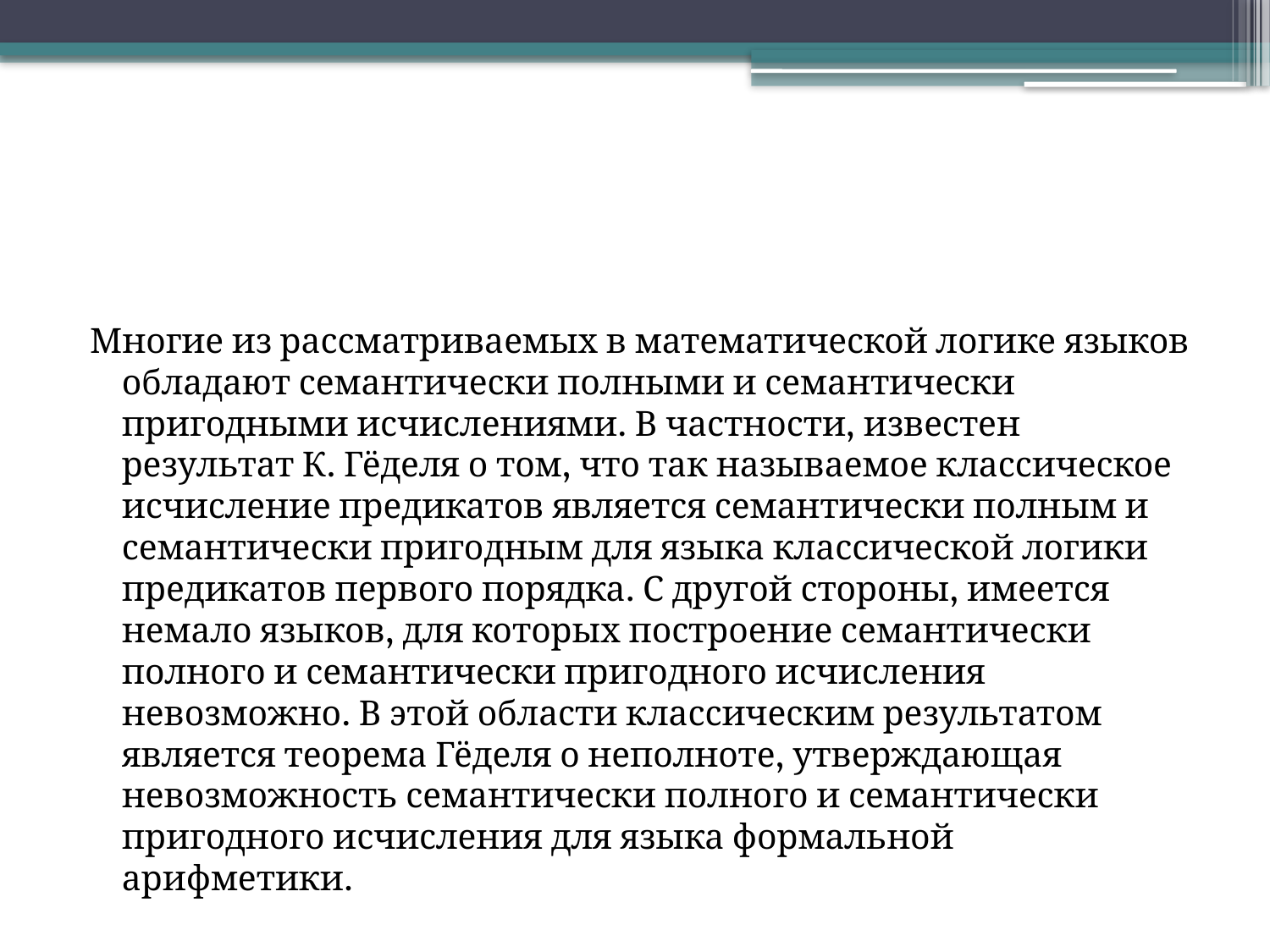

#
Многие из рассматриваемых в математической логике языков обладают семантически полными и семантически пригодными исчислениями. В частности, известен результат К. Гёделя о том, что так называемое классическое исчисление предикатов является семантически полным и семантически пригодным для языка классической логики предикатов первого порядка. С другой стороны, имеется немало языков, для которых построение семантически полного и семантически пригодного исчисления невозможно. В этой области классическим результатом является теорема Гёделя о неполноте, утверждающая невозможность семантически полного и семантически пригодного исчисления для языка формальной арифметики.